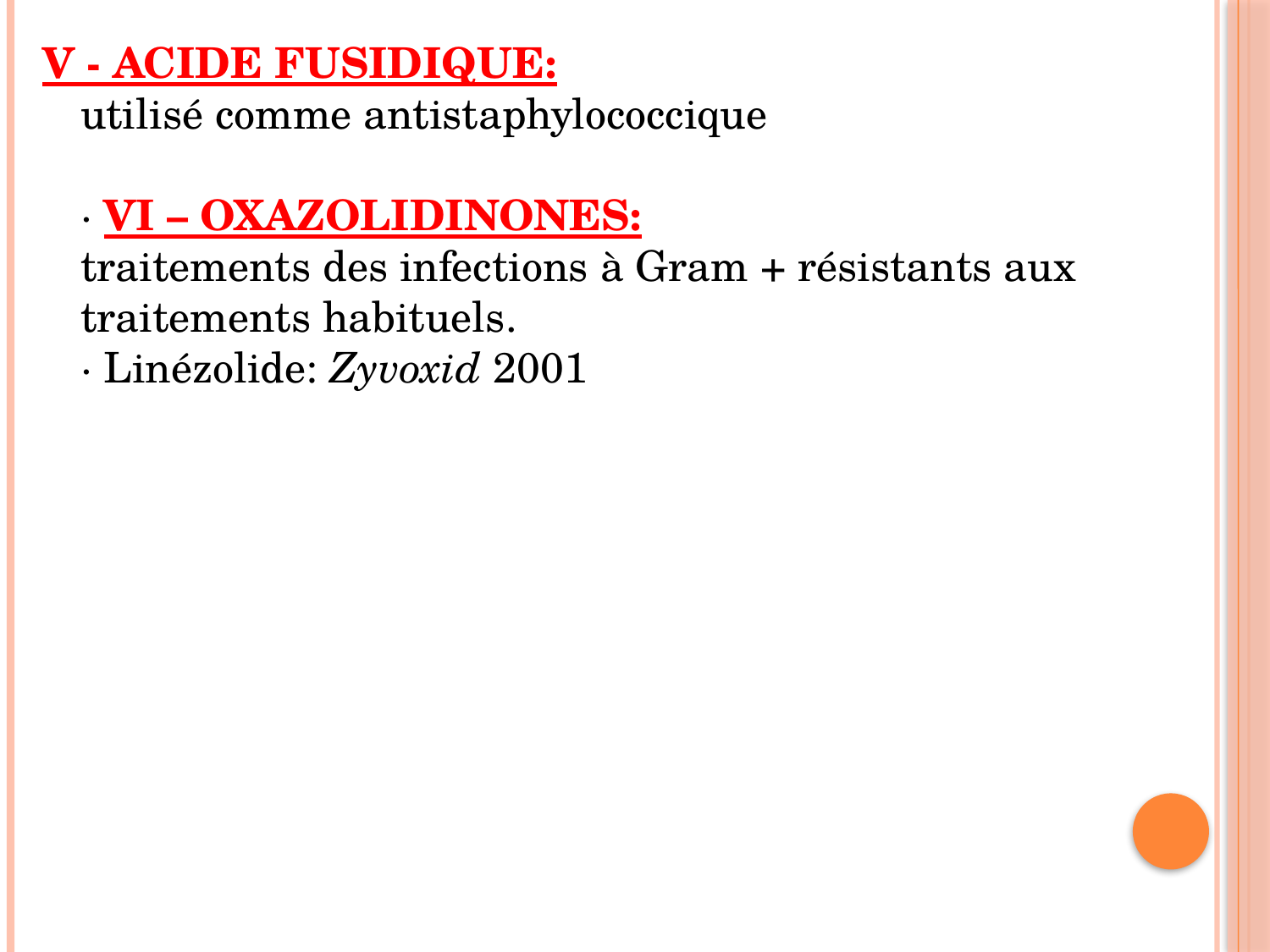

V - ACIDE FUSIDIQUE:
utilisé comme antistaphylococcique
· VI – OXAZOLIDINONES:
traitements des infections à Gram + résistants aux traitements habituels.
· Linézolide: Zyvoxid 2001